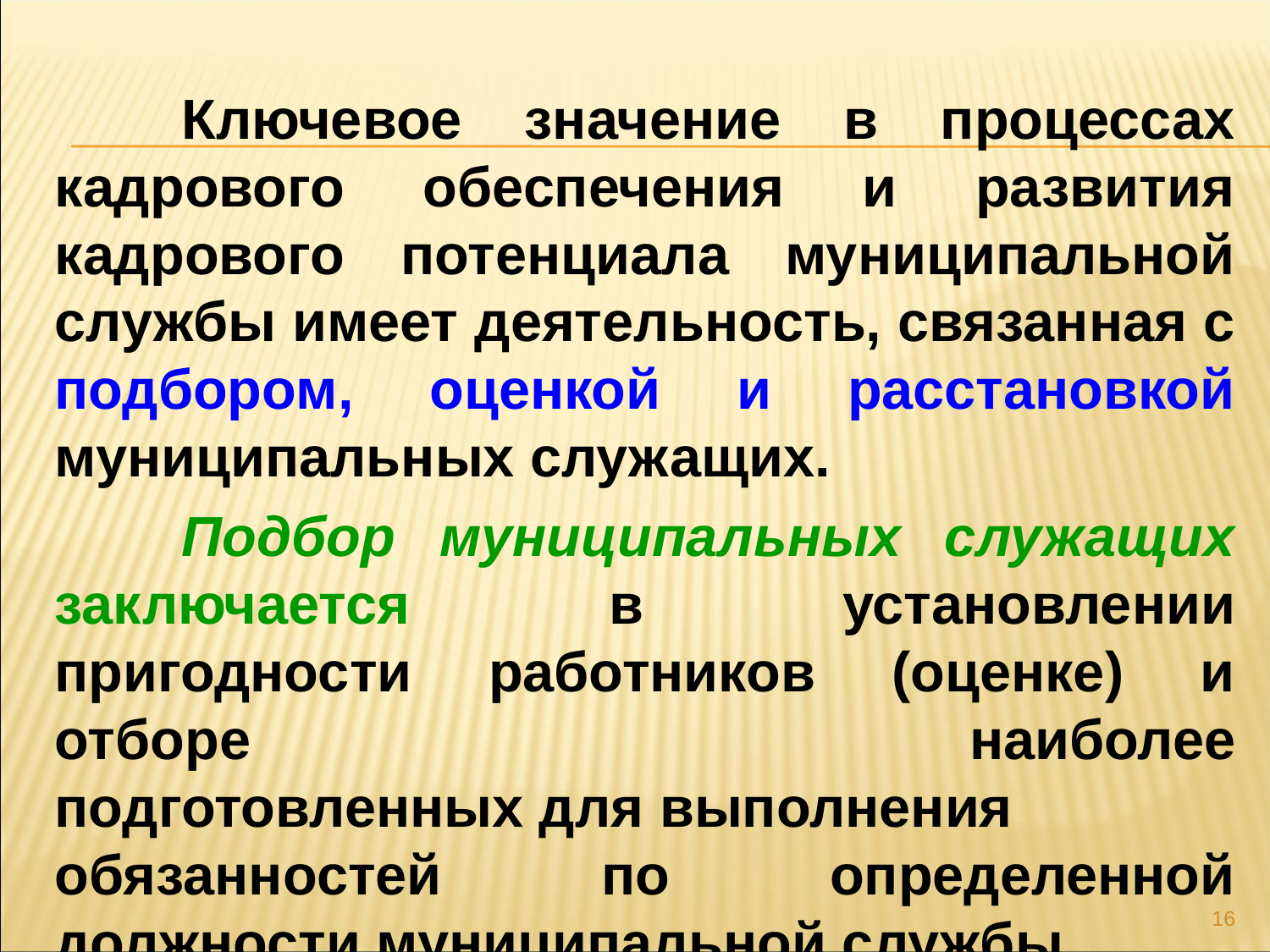

Ключевое значение в процессах кадрового обеспечения и развития кадрового потенциала муниципальной службы имеет деятельность, связанная с подбором, оценкой и расстановкой муниципальных служащих.
	Подбор муниципальных служащих заключается в установлении пригодности работников (оценке) и отборе наиболее подготовленных для выполнения обязанностей по определенной должности муниципальной службы.
16